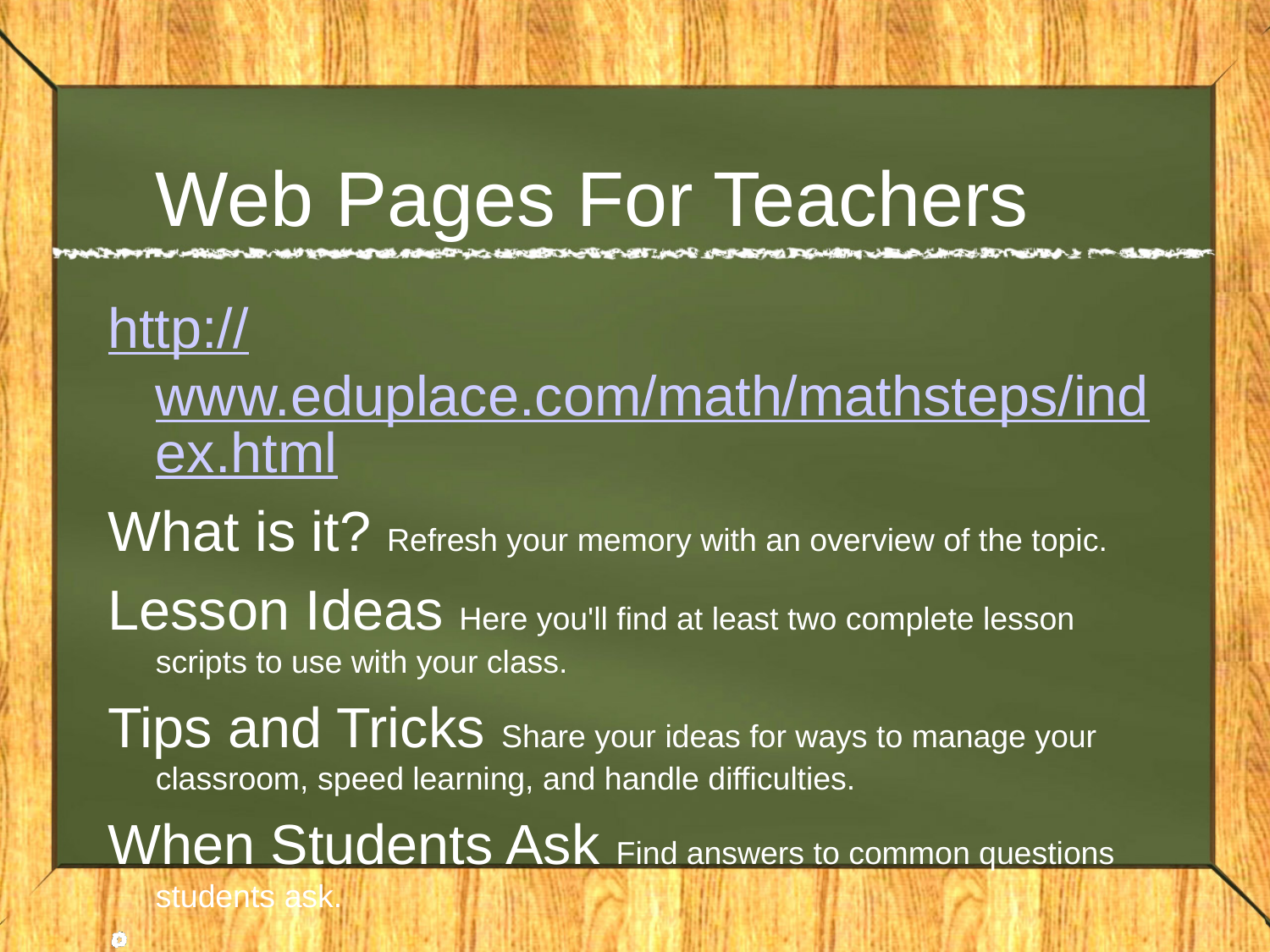

# Web Pages For Teachers
http://www.eduplace.com/math/mathsteps/index.html
What is it? Refresh your memory with an overview of the topic.
Lesson Ideas Here you'll find at least two complete lesson scripts to use with your class.
Tips and Tricks Share your ideas for ways to manage your classroom, speed learning, and handle difficulties.
When Students Ask Find answers to common questions students ask.